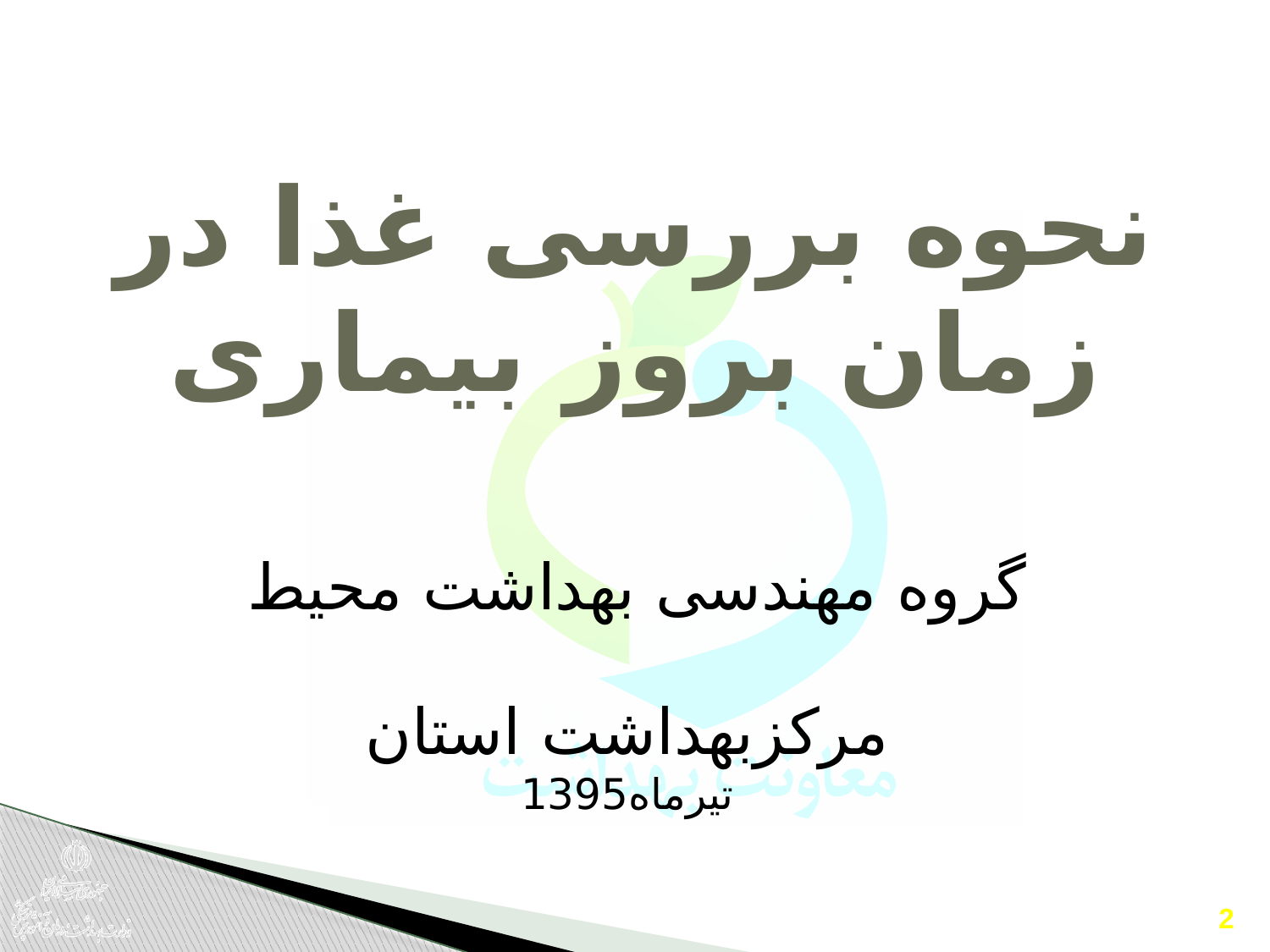

# نحوه بررسی غذا در زمان بروز بیماری
گروه مهندسی بهداشت محیط

مرکزبهداشت استان
تیرماه1395
2